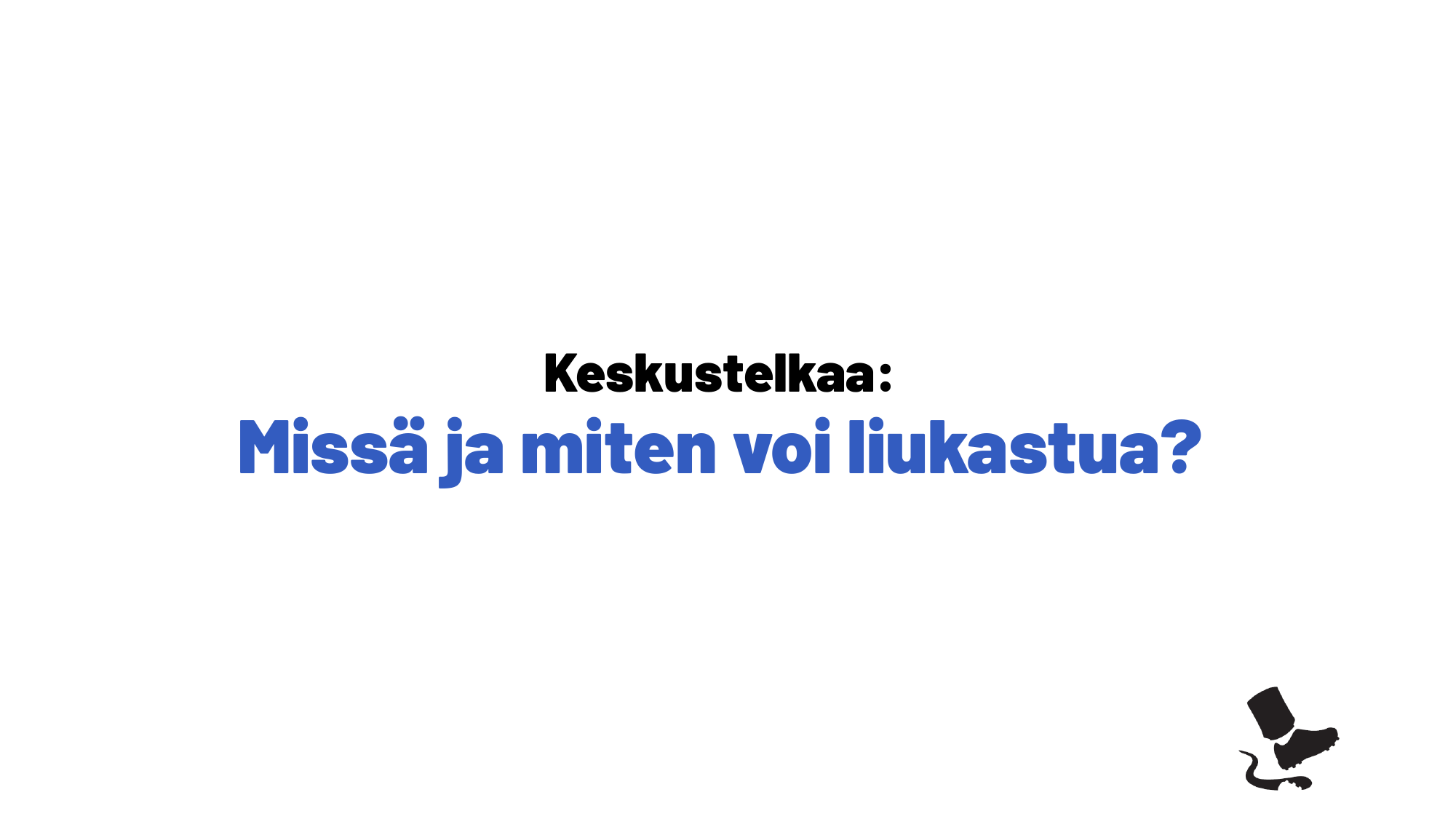

# Keskustelkaa: Missä ja miten voi liukastua?